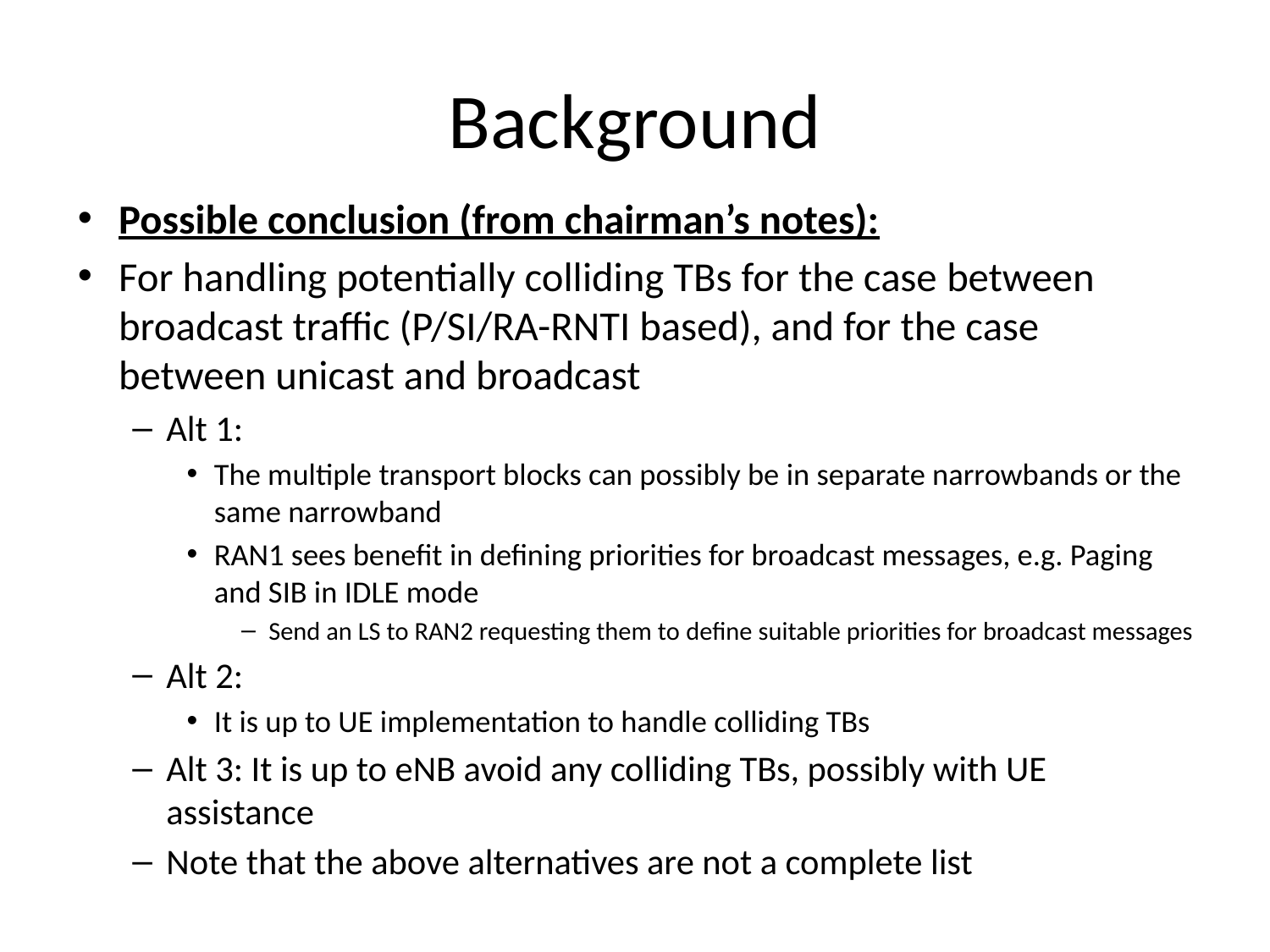

# Background
Possible conclusion (from chairman’s notes):
For handling potentially colliding TBs for the case between broadcast traffic (P/SI/RA-RNTI based), and for the case between unicast and broadcast
Alt 1:
The multiple transport blocks can possibly be in separate narrowbands or the same narrowband
RAN1 sees benefit in defining priorities for broadcast messages, e.g. Paging and SIB in IDLE mode
Send an LS to RAN2 requesting them to define suitable priorities for broadcast messages
Alt 2:
It is up to UE implementation to handle colliding TBs
Alt 3: It is up to eNB avoid any colliding TBs, possibly with UE assistance
Note that the above alternatives are not a complete list